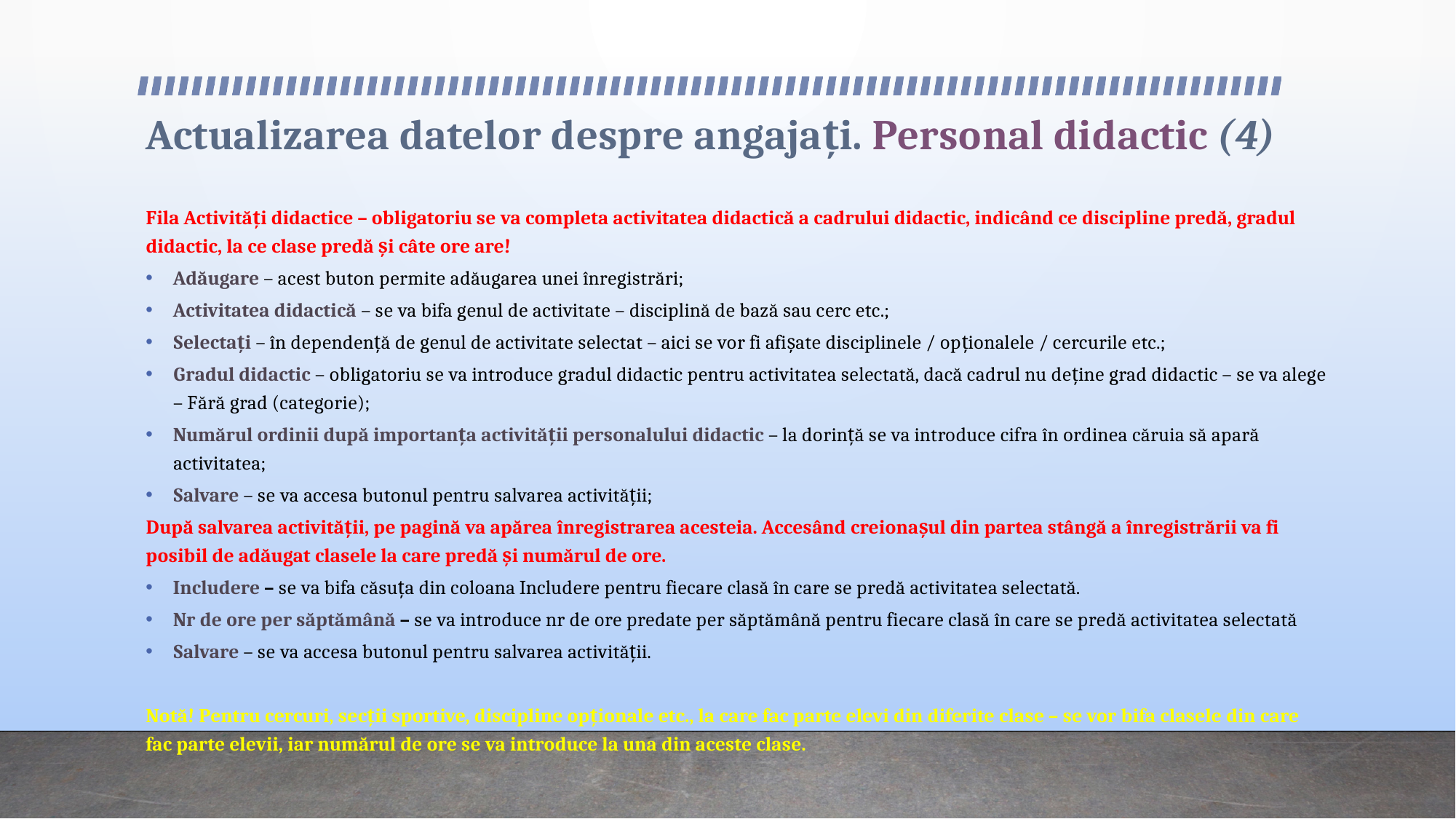

# Actualizarea datelor despre angajați. Personal didactic (4)
Fila Activități didactice – obligatoriu se va completa activitatea didactică a cadrului didactic, indicând ce discipline predă, gradul didactic, la ce clase predă și câte ore are!
Adăugare – acest buton permite adăugarea unei înregistrări;
Activitatea didactică – se va bifa genul de activitate – disciplină de bază sau cerc etc.;
Selectați – în dependență de genul de activitate selectat – aici se vor fi afișate disciplinele / opționalele / cercurile etc.;
Gradul didactic – obligatoriu se va introduce gradul didactic pentru activitatea selectată, dacă cadrul nu deține grad didactic – se va alege – Fără grad (categorie);
Numărul ordinii după importanța activității personalului didactic – la dorință se va introduce cifra în ordinea căruia să apară activitatea;
Salvare – se va accesa butonul pentru salvarea activității;
După salvarea activității, pe pagină va apărea înregistrarea acesteia. Accesând creionașul din partea stângă a înregistrării va fi posibil de adăugat clasele la care predă și numărul de ore.
Includere – se va bifa căsuța din coloana Includere pentru fiecare clasă în care se predă activitatea selectată.
Nr de ore per săptămână – se va introduce nr de ore predate per săptămână pentru fiecare clasă în care se predă activitatea selectată
Salvare – se va accesa butonul pentru salvarea activității.

Notă! Pentru cercuri, secții sportive, discipline opționale etc., la care fac parte elevi din diferite clase – se vor bifa clasele din care fac parte elevii, iar numărul de ore se va introduce la una din aceste clase.